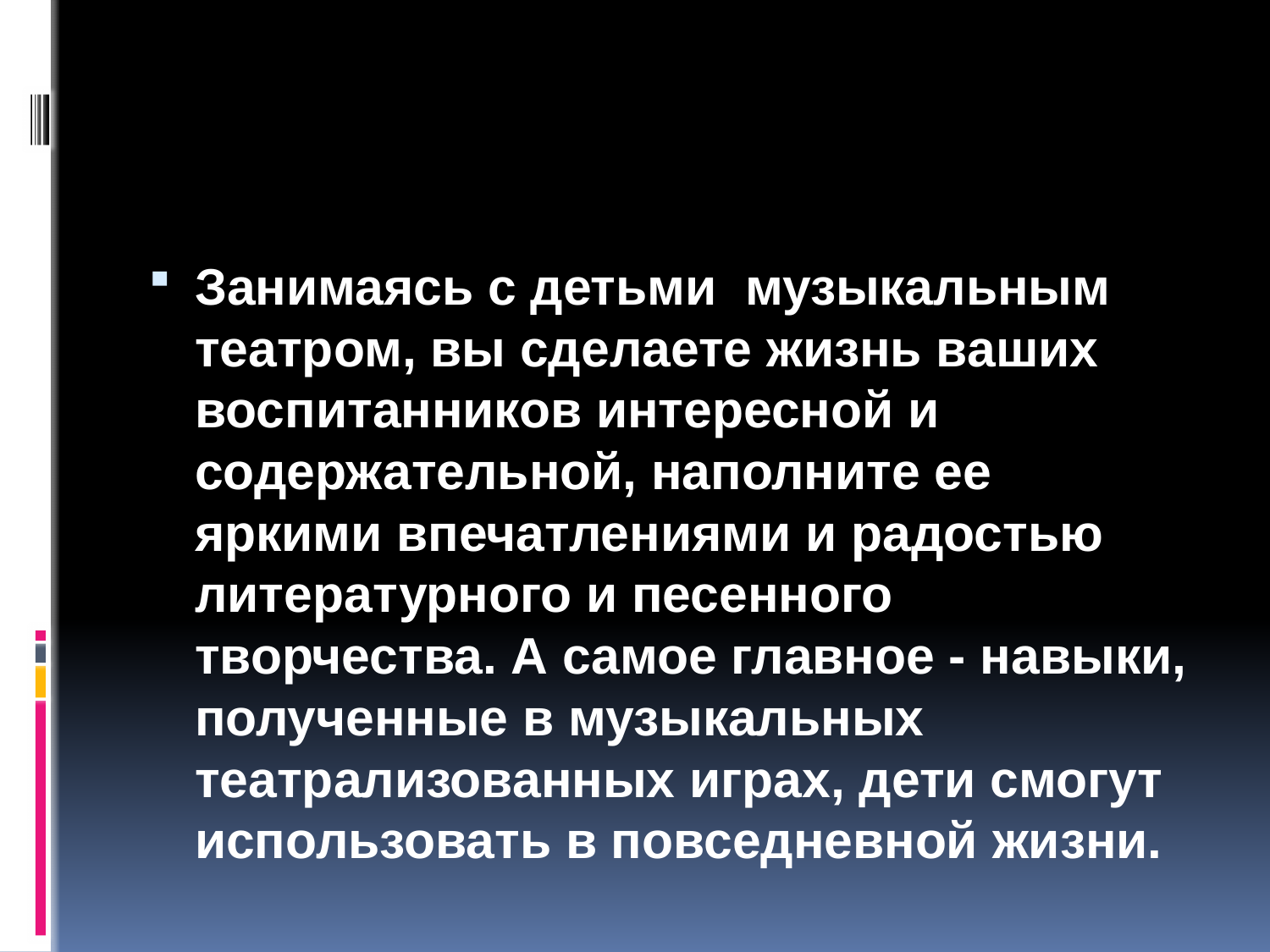

#
Занимаясь с детьми  музыкальным театром, вы сделаете жизнь ваших воспитанников интересной и содержательной, наполните ее яркими впечатлениями и радостью  литературного и песенного творчества. А самое главное - навыки, полученные в музыкальных театрализованных играх, дети смогут использовать в повседневной жизни.